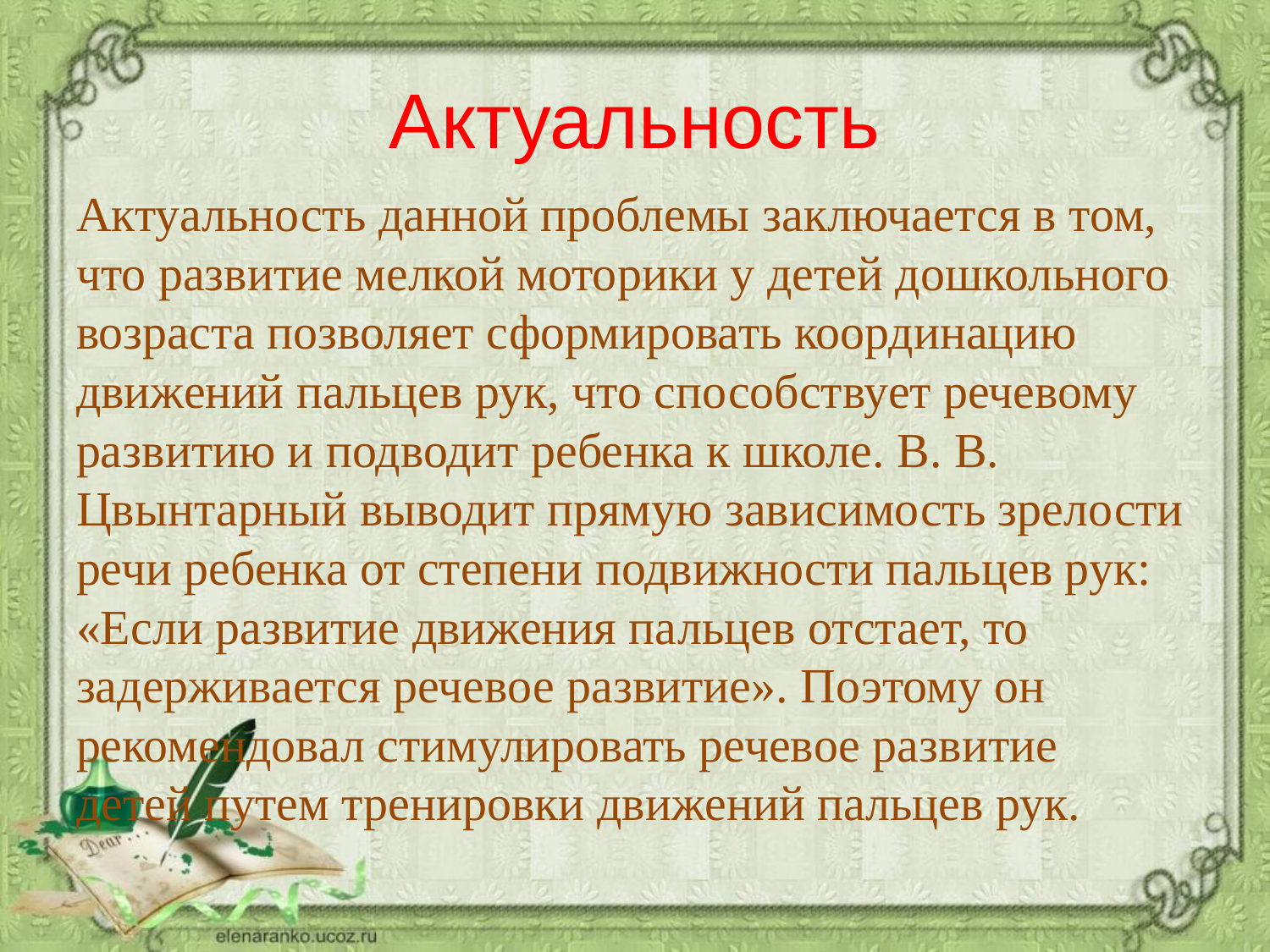

# Актуальность
Актуальность данной проблемы заключается в том, что развитие мелкой моторики у детей дошкольного возраста позволяет сформировать координацию движений пальцев рук, что способствует речевому развитию и подводит ребенка к школе. В. В. Цвынтарный выводит прямую зависимость зрелости речи ребенка от степени подвижности пальцев рук: «Если развитие движения пальцев отстает, то задерживается речевое развитие». Поэтому он рекомендовал стимулировать речевое развитие   детей путем тренировки движений пальцев рук.